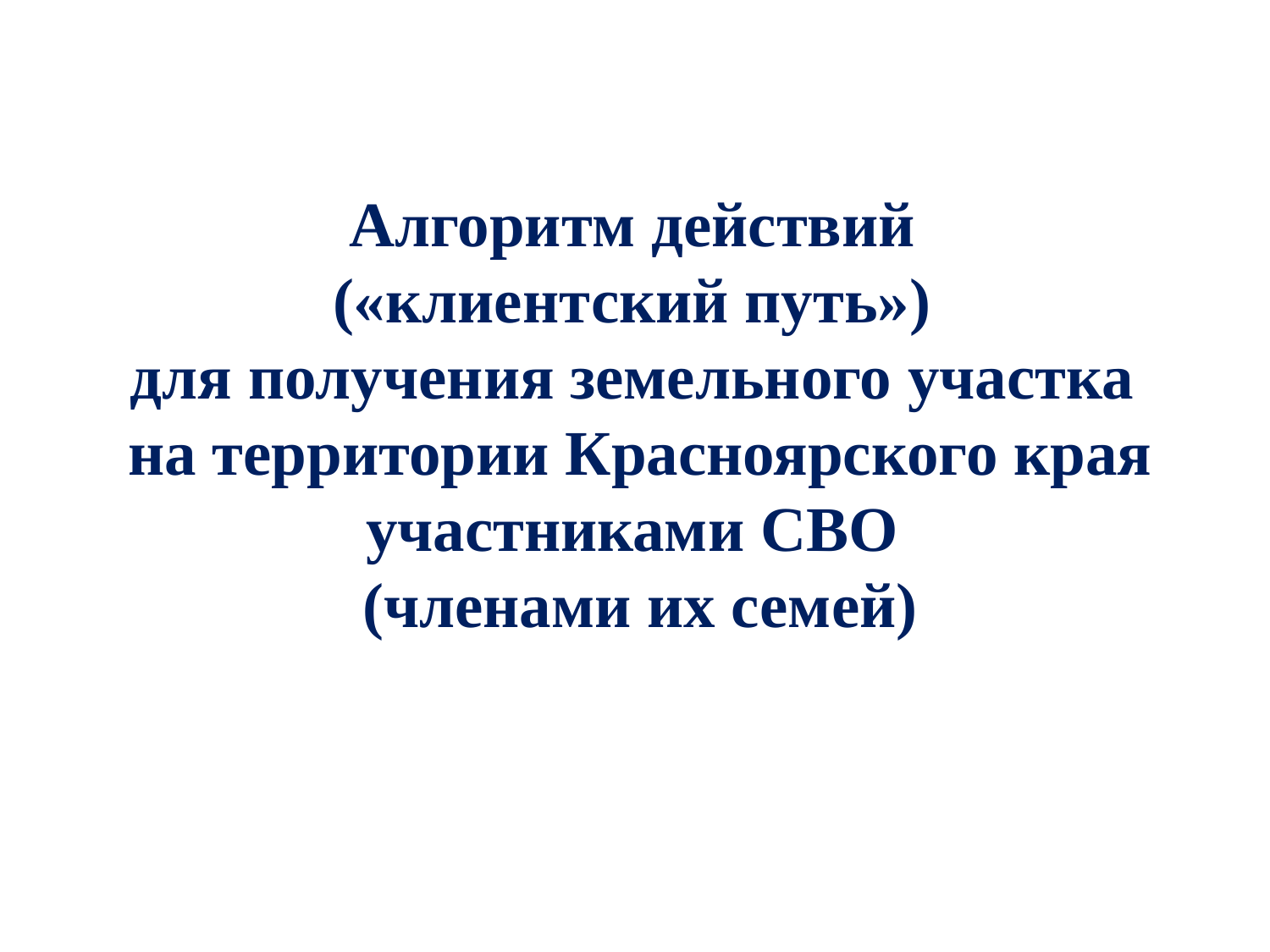

# Алгоритм действий («клиентский путь») для получения земельного участка на территории Красноярского края участниками СВО (членами их семей)